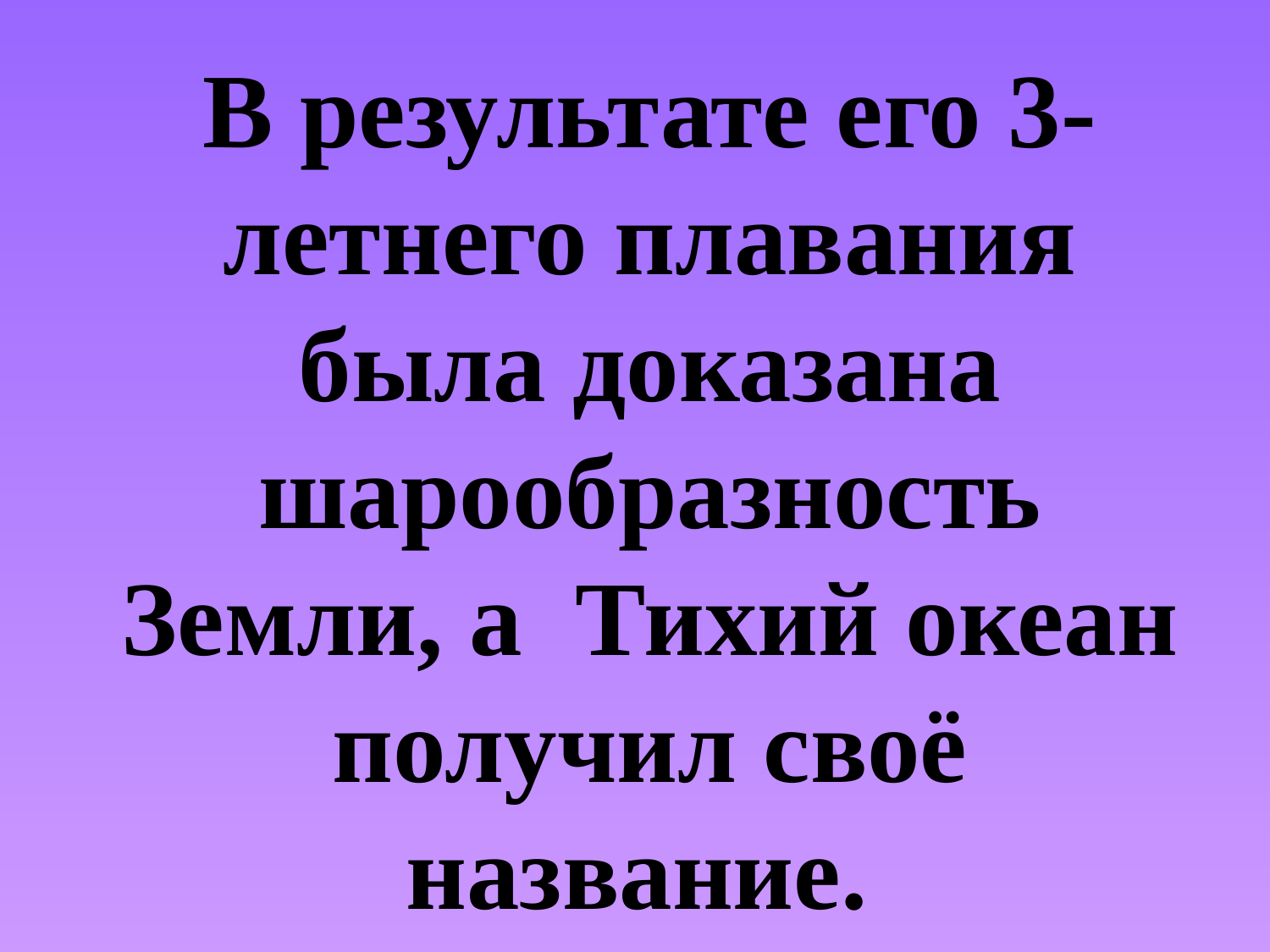

В результате его 3-летнего плавания была доказана шарообразность Земли, а  Тихий океан получил своё название.